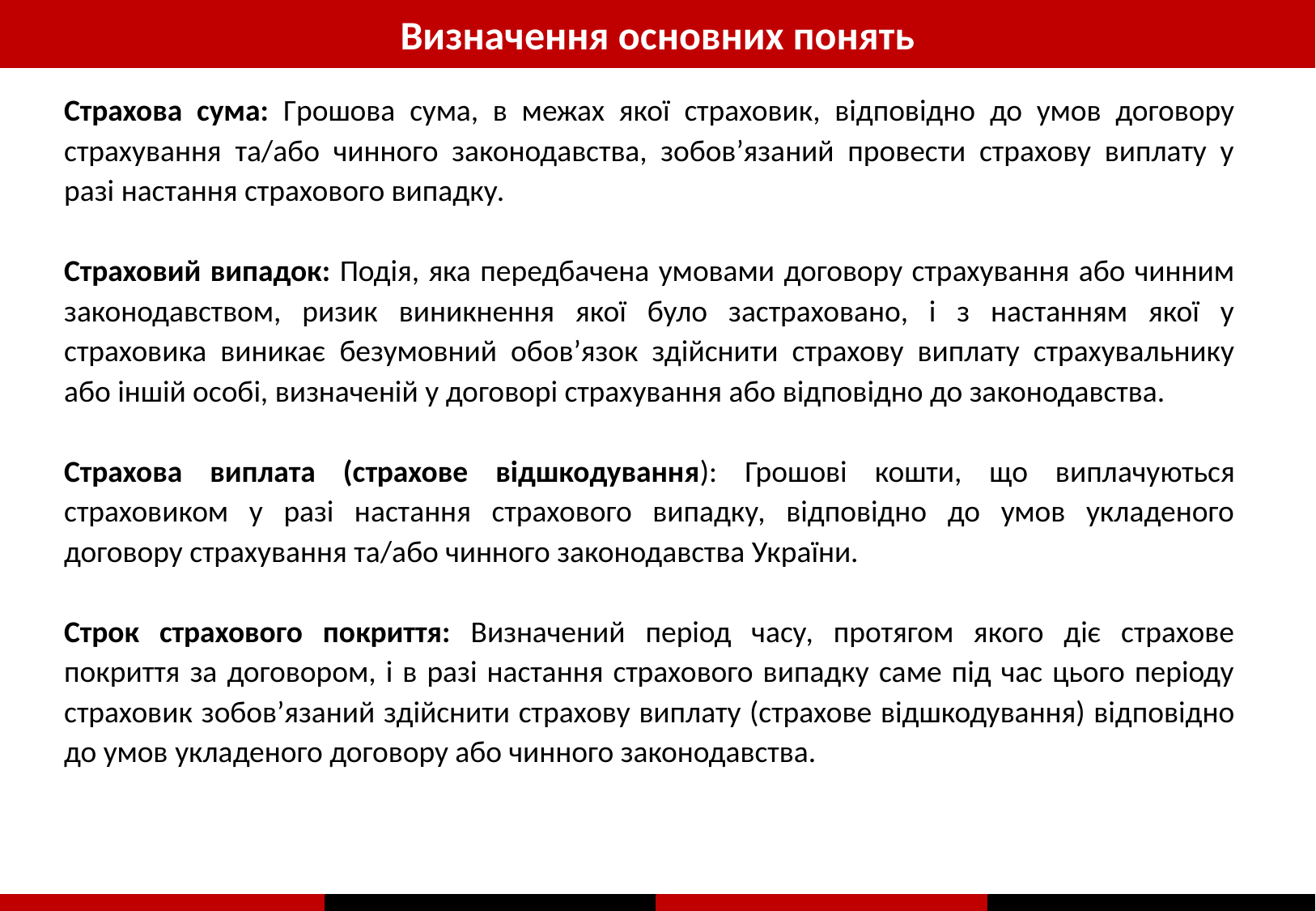

Визначення основних понять
Страхова сума: Грошова сума, в межах якої страховик, відповідно до умов договору страхування та/або чинного законодавства, зобов’язаний провести страхову виплату у разі настання страхового випадку.

Страховий випадок: Подія, яка передбачена умовами договору страхування або чинним законодавством, ризик виникнення якої було застраховано, і з настанням якої у страховика виникає безумовний обов’язок здійснити страхову виплату страхувальнику або іншій особі, визначеній у договорі страхування або відповідно до законодавства.

Страхова виплата (страхове відшкодування): Грошові кошти, що виплачуються страховиком у разі настання страхового випадку, відповідно до умов укладеного договору страхування та/або чинного законодавства України.

Строк страхового покриття: Визначений період часу, протягом якого діє страхове покриття за договором, і в разі настання страхового випадку саме під час цього періоду страховик зобов’язаний здійснити страхову виплату (страхове відшкодування) відповідно до умов укладеного договору або чинного законодавства.